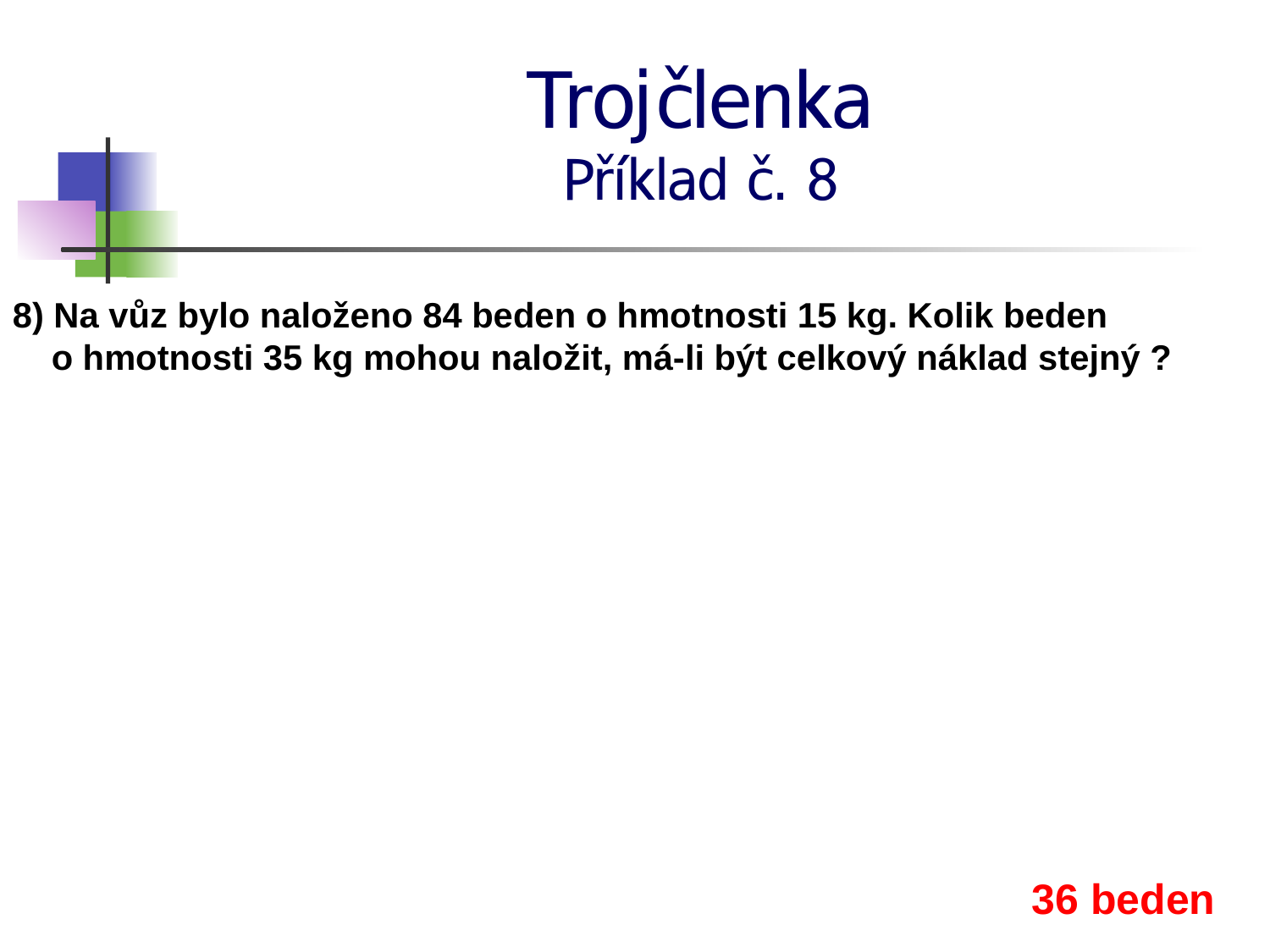

# Trojčlenka Příklad č. 8
8) Na vůz bylo naloženo 84 beden o hmotnosti 15 kg. Kolik beden
    o hmotnosti 35 kg mohou naložit, má-li být celkový náklad stejný ?
36 beden